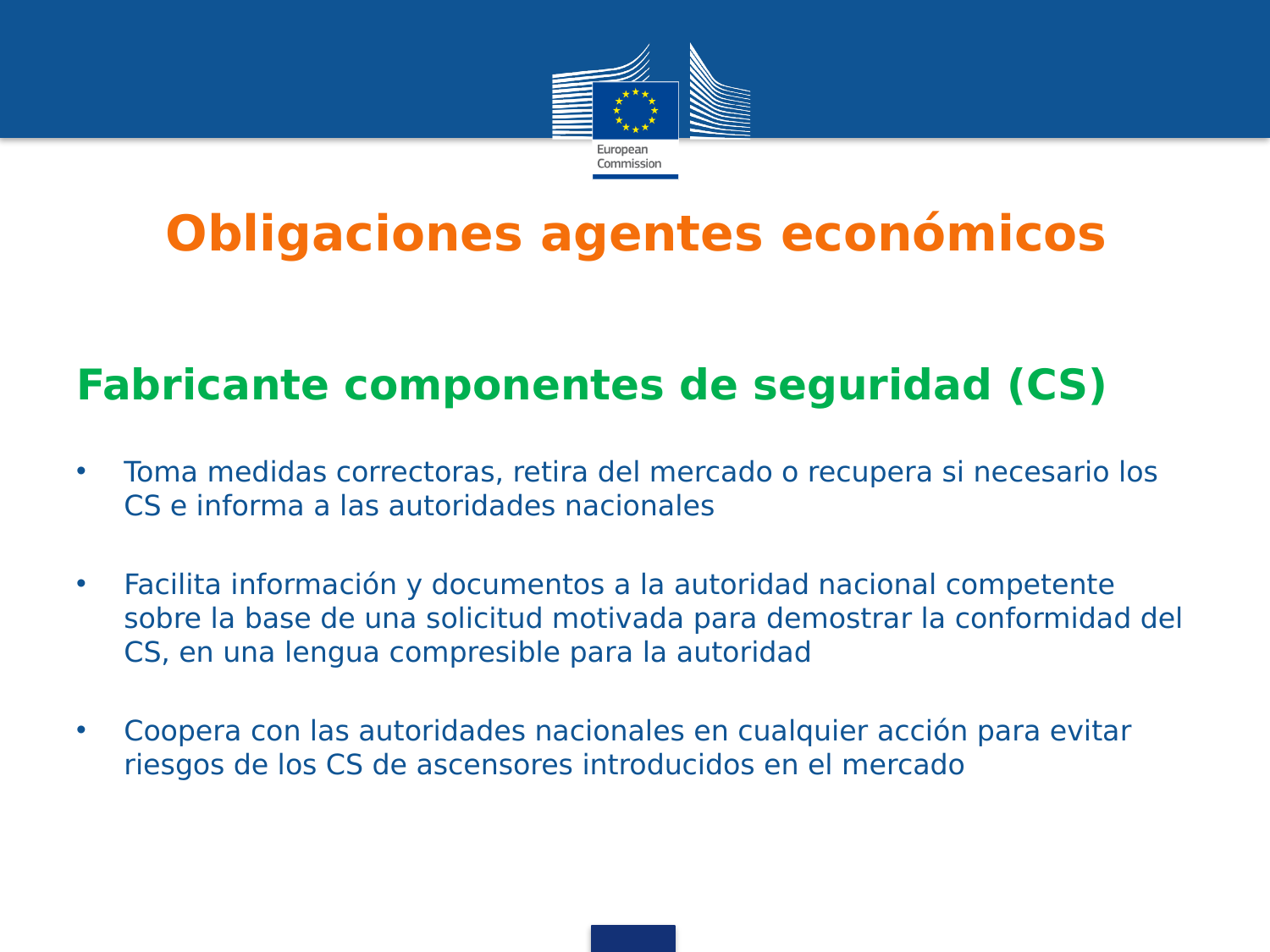

# Obligaciones agentes económicos
Fabricante componentes de seguridad (CS)

Toma medidas correctoras, retira del mercado o recupera si necesario los CS e informa a las autoridades nacionales

Facilita información y documentos a la autoridad nacional competente sobre la base de una solicitud motivada para demostrar la conformidad del CS, en una lengua compresible para la autoridad

Coopera con las autoridades nacionales en cualquier acción para evitar riesgos de los CS de ascensores introducidos en el mercado